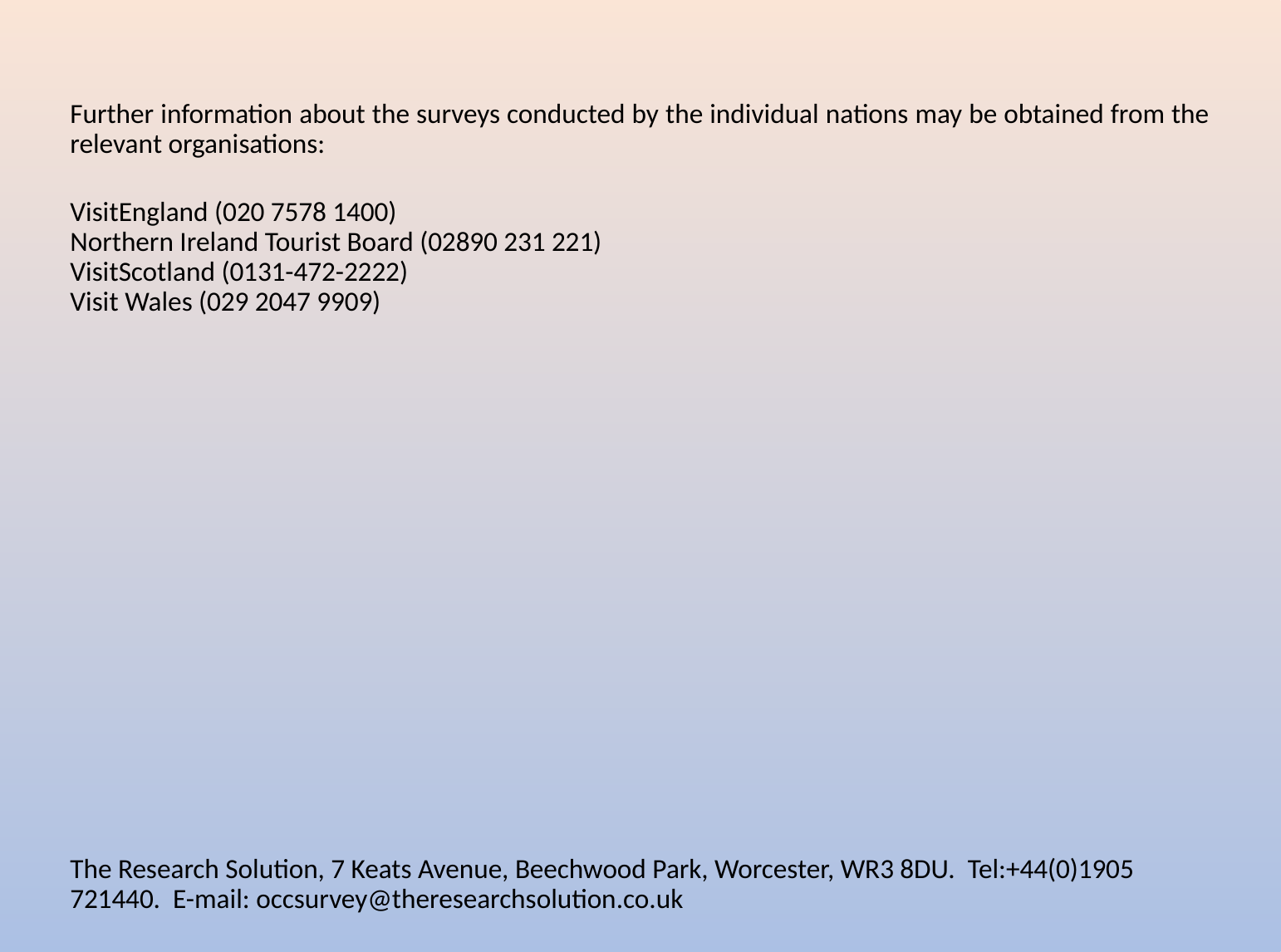

Background (2)
Further information about the surveys conducted by the individual nations may be obtained from the relevant organisations:

VisitEngland (020 7578 1400)
Northern Ireland Tourist Board (02890 231 221)
VisitScotland (0131-472-2222)
Visit Wales (029 2047 9909)
The Research Solution, 7 Keats Avenue, Beechwood Park, Worcester, WR3 8DU.  Tel:+44(0)1905 721440.  E-mail: occsurvey@theresearchsolution.co.uk